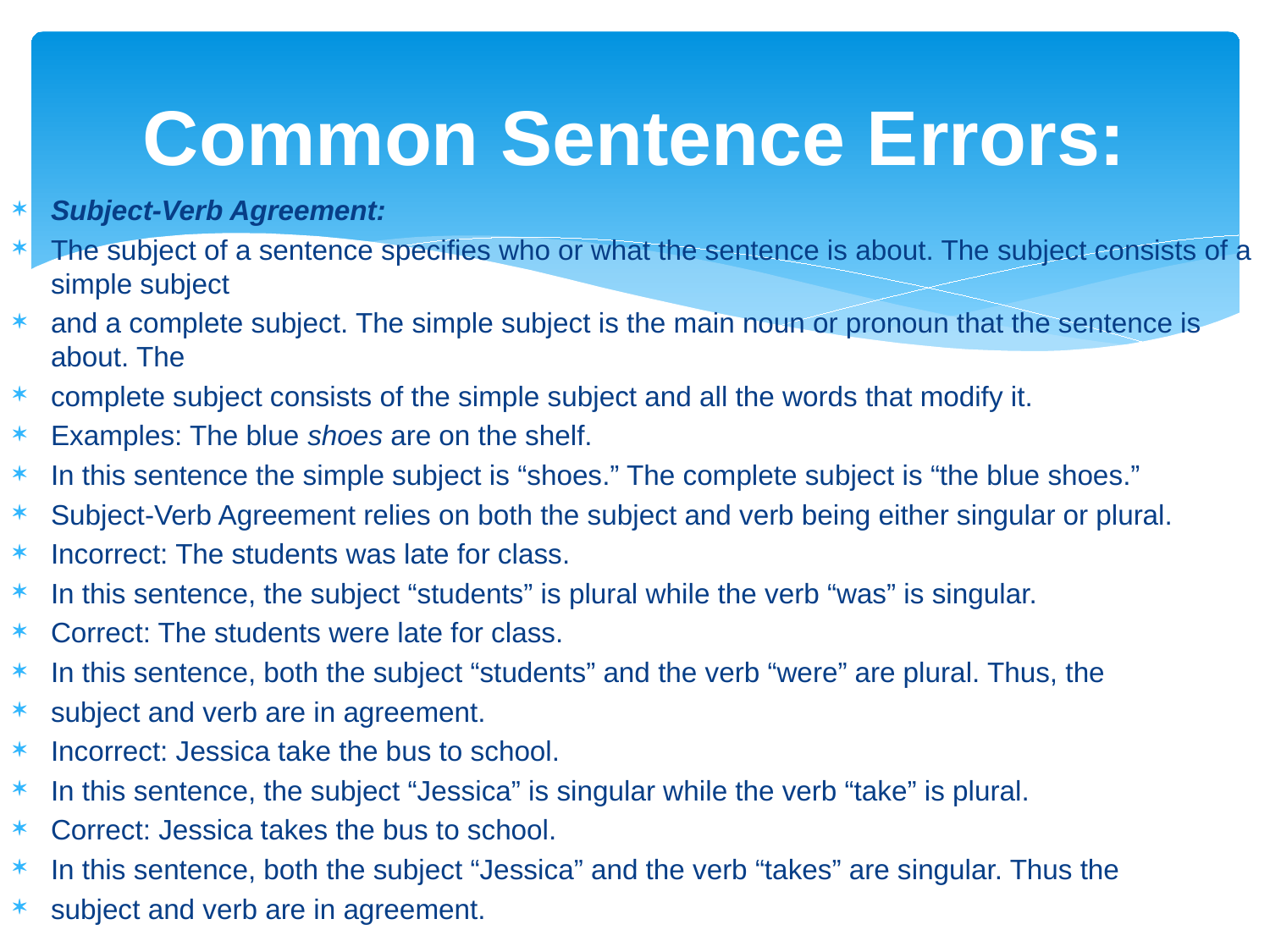

# Common Sentence Errors:
Subject-Verb Agreement:
The subject of a sentence specifies who or what the sentence is about. The subject consists of a simple subject
and a complete subject. The simple subject is the main noun or pronoun that the sentence is about. The
complete subject consists of the simple subject and all the words that modify it.
Examples: The blue shoes are on the shelf.
In this sentence the simple subject is “shoes.” The complete subject is “the blue shoes.”
Subject-Verb Agreement relies on both the subject and verb being either singular or plural.
Incorrect: The students was late for class.
In this sentence, the subject “students” is plural while the verb “was” is singular.
Correct: The students were late for class.
In this sentence, both the subject “students” and the verb “were” are plural. Thus, the
subject and verb are in agreement.
Incorrect: Jessica take the bus to school.
In this sentence, the subject “Jessica” is singular while the verb “take” is plural.
Correct: Jessica takes the bus to school.
In this sentence, both the subject “Jessica” and the verb “takes” are singular. Thus the
subject and verb are in agreement.